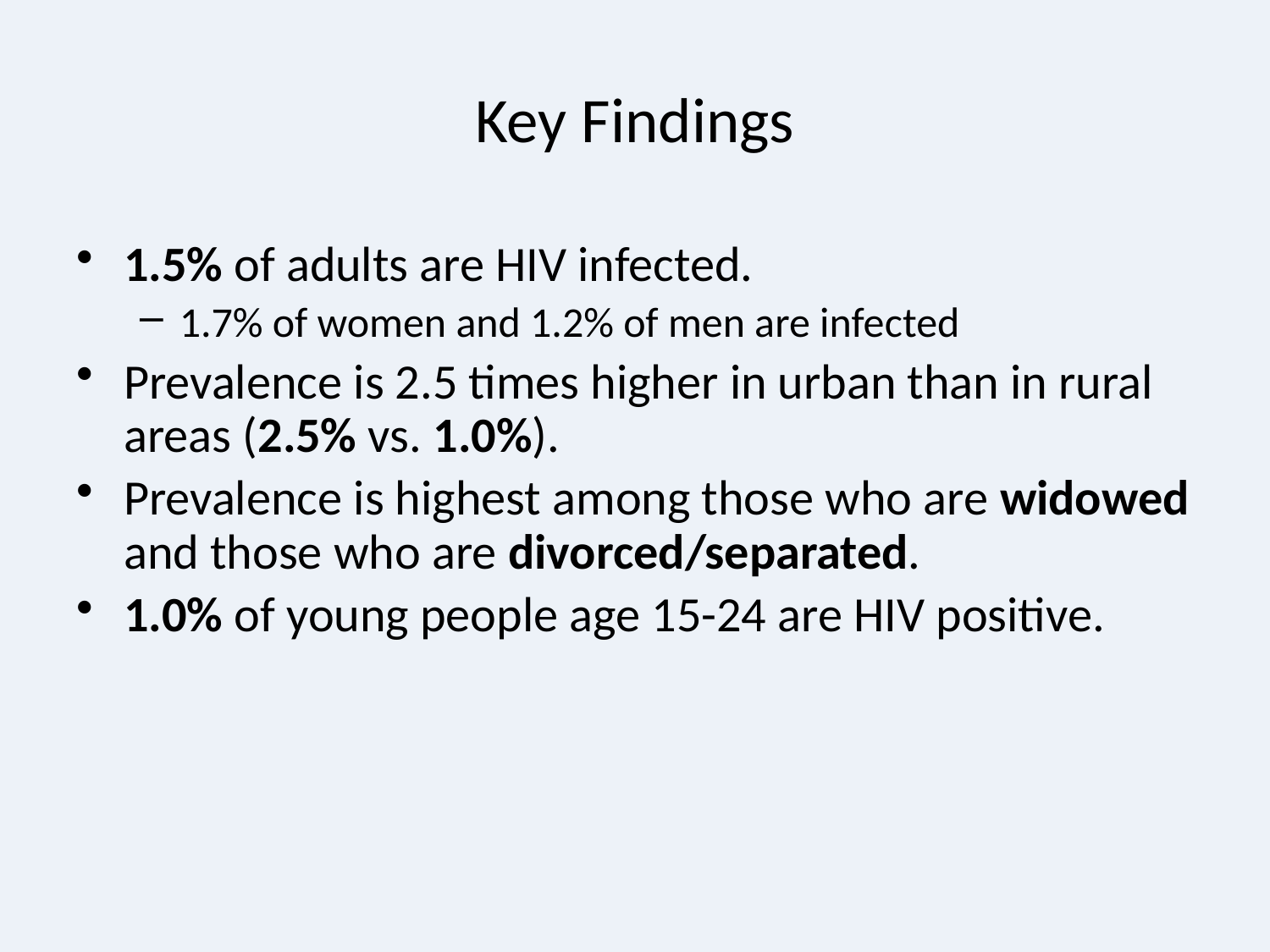

# Key Findings
1.5% of adults are HIV infected.
1.7% of women and 1.2% of men are infected
Prevalence is 2.5 times higher in urban than in rural areas (2.5% vs. 1.0%).
Prevalence is highest among those who are widowed and those who are divorced/separated.
1.0% of young people age 15-24 are HIV positive.